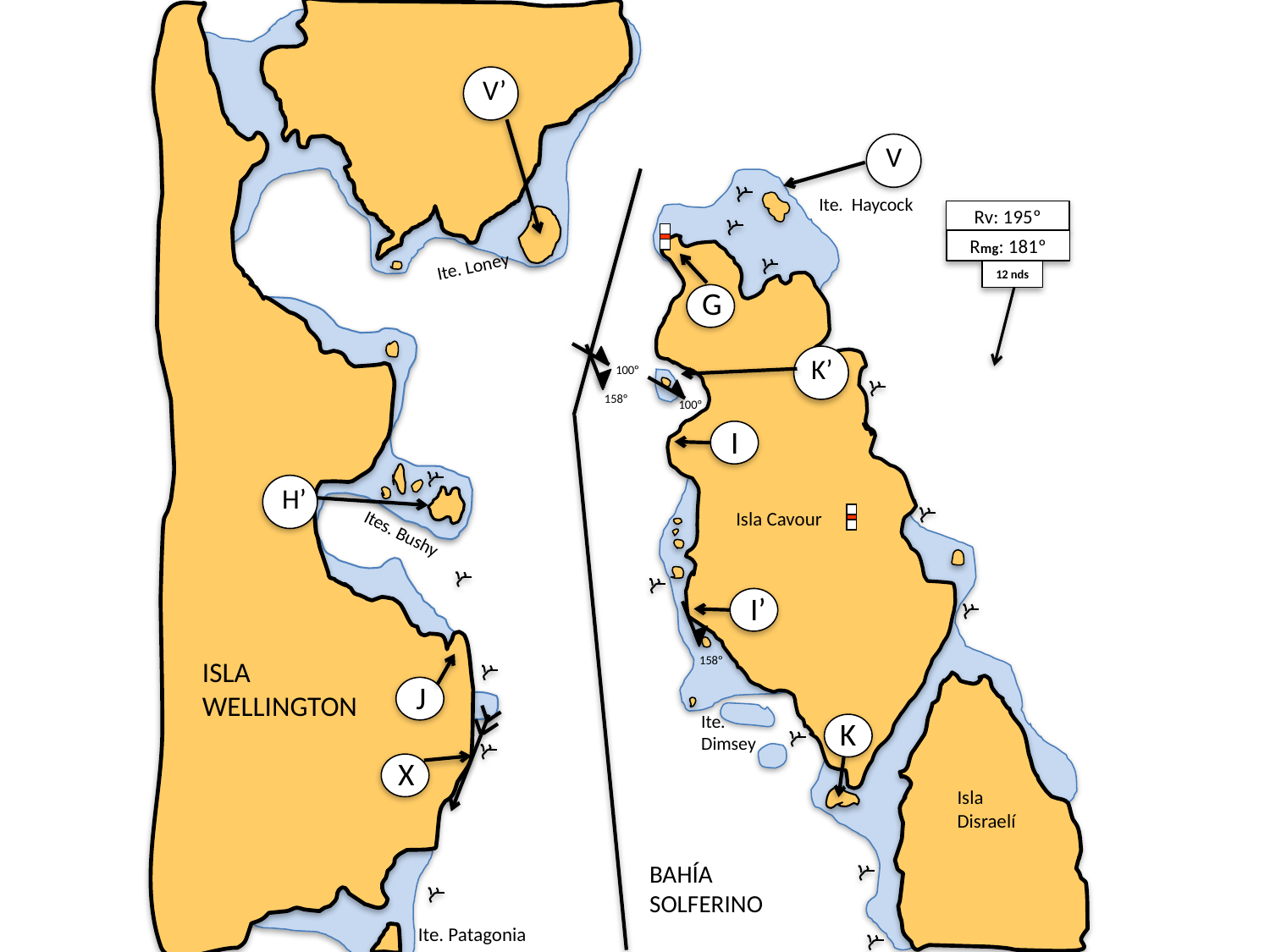

V’

V

Ite.  Haycock

Rv: 195º

Rmg: 181º

Ite. Loney

12 nds

G

K’

100º

158º

100º
 I

H’

Isla Cavour

Ites. Bushy

 I’

158º
ISLA
WELLINGTON

J

Ite.
Dimsey
K

X

Isla
Disraelí

BAHÍA
SOLFERINO

Ite. Patagonia